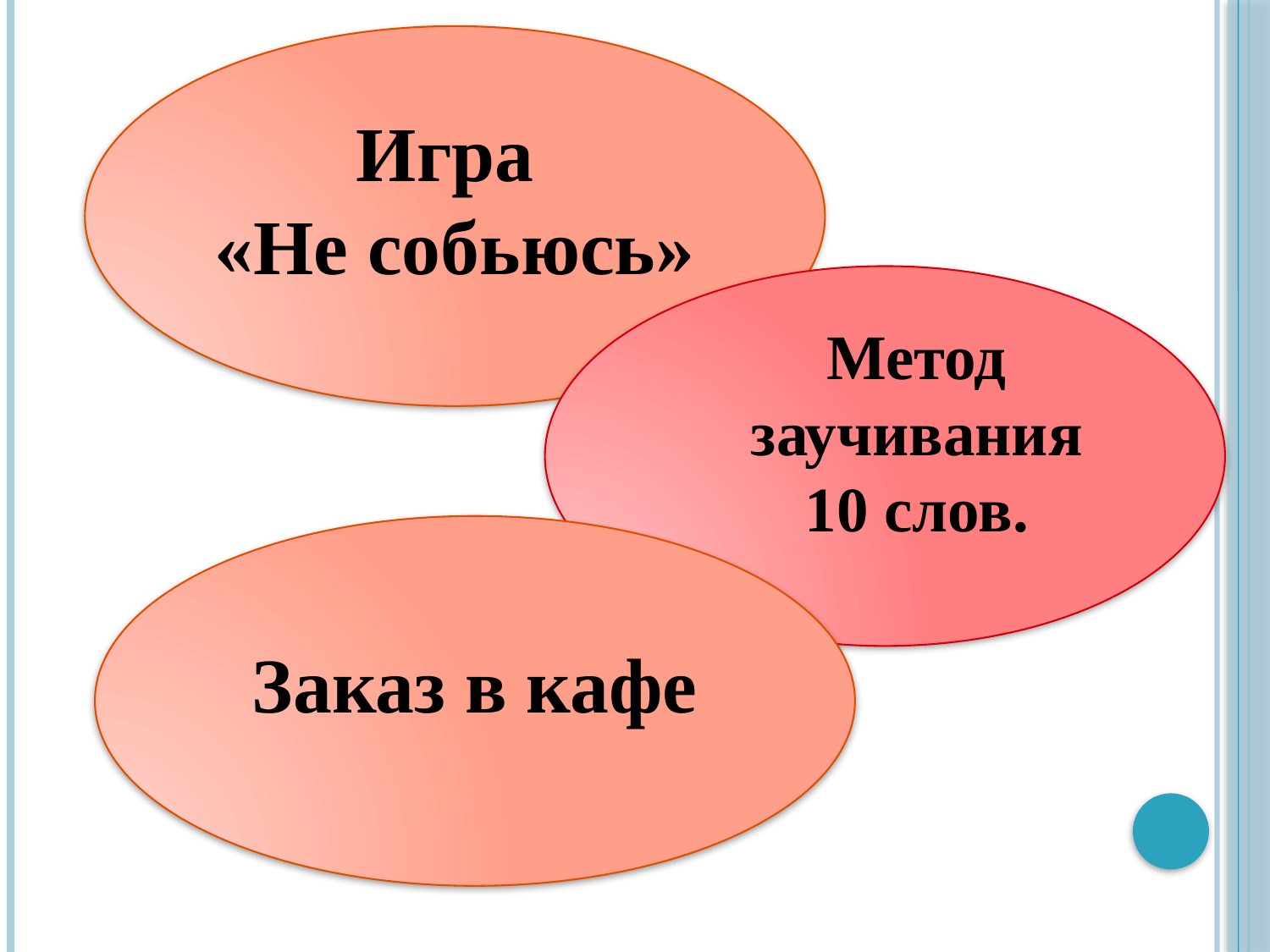

Игра
«Не собьюсь»

Метод заучивания 10 слов.

Заказ в кафе